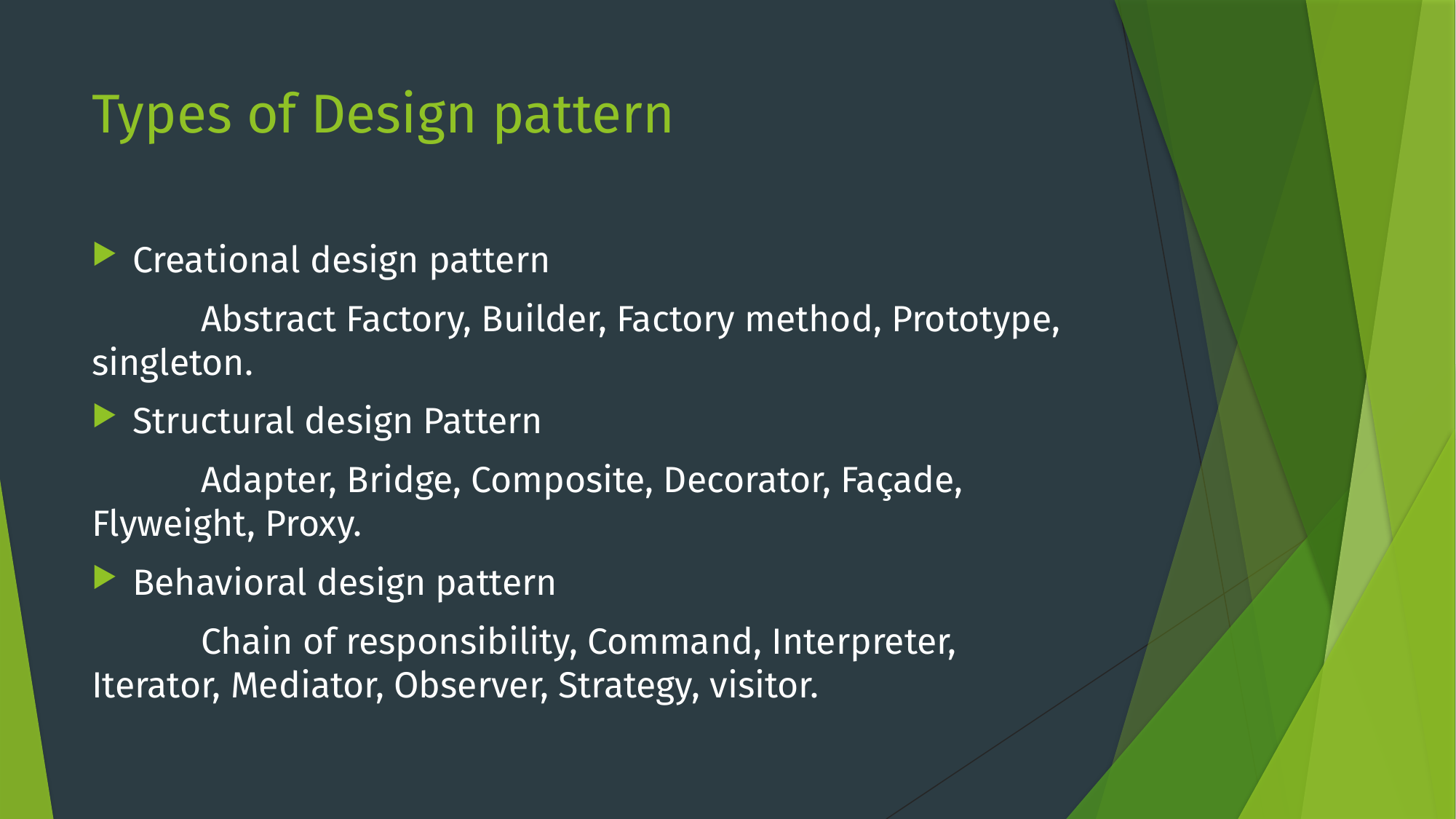

# Types of Design pattern
Creational design pattern
	Abstract Factory, Builder, Factory method, Prototype, singleton.
Structural design Pattern
	Adapter, Bridge, Composite, Decorator, Façade, Flyweight, Proxy.
Behavioral design pattern
	Chain of responsibility, Command, Interpreter, Iterator, Mediator, Observer, Strategy, visitor.